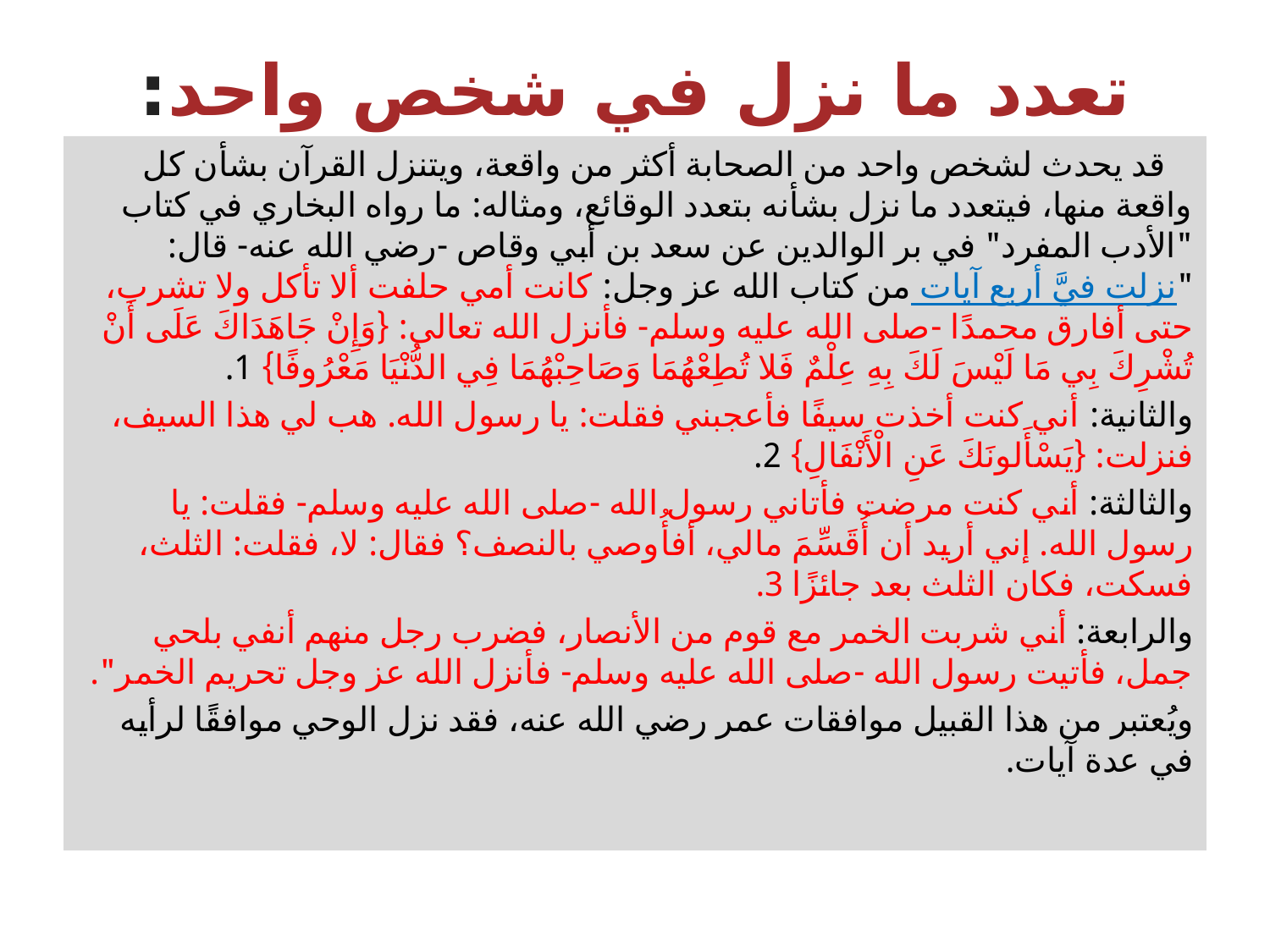

# تعدد ما نزل في شخص واحد:
   قد يحدث لشخص واحد من الصحابة أكثر من واقعة، ويتنزل القرآن بشأن كل واقعة منها، فيتعدد ما نزل بشأنه بتعدد الوقائع، ومثاله: ما رواه البخاري في كتاب "الأدب المفرد" في بر الوالدين عن سعد بن أبي وقاص -رضي الله عنه- قال: "نزلت فيَّ أربع آيات من كتاب الله عز وجل: كانت أمي حلفت ألا تأكل ولا تشرب، حتى أفارق محمدًا -صلى الله عليه وسلم- فأنزل الله تعالى: {وَإِنْ جَاهَدَاكَ عَلَى أَنْ تُشْرِكَ بِي مَا لَيْسَ لَكَ بِهِ عِلْمٌ فَلا تُطِعْهُمَا وَصَاحِبْهُمَا فِي الدُّنْيَا مَعْرُوفًا} 1.
والثانية: أني كنت أخذت سيفًا فأعجبني فقلت: يا رسول الله. هب لي هذا السيف، فنزلت: {يَسْأَلونَكَ عَنِ الْأَنْفَالِ} 2.
والثالثة: أني كنت مرضت فأتاني رسول الله -صلى الله عليه وسلم- فقلت: يا رسول الله. إني أريد أن أُقَسِّمَ مالي، أفأُوصي بالنصف؟ فقال: لا، فقلت: الثلث، فسكت، فكان الثلث بعد جائزًا 3.
والرابعة: أني شربت الخمر مع قوم من الأنصار، فضرب رجل منهم أنفي بلحي جمل، فأتيت رسول الله -صلى الله عليه وسلم- فأنزل الله عز وجل تحريم الخمر".
ويُعتبر من هذا القبيل موافقات عمر رضي الله عنه، فقد نزل الوحي موافقًا لرأيه في عدة آيات.